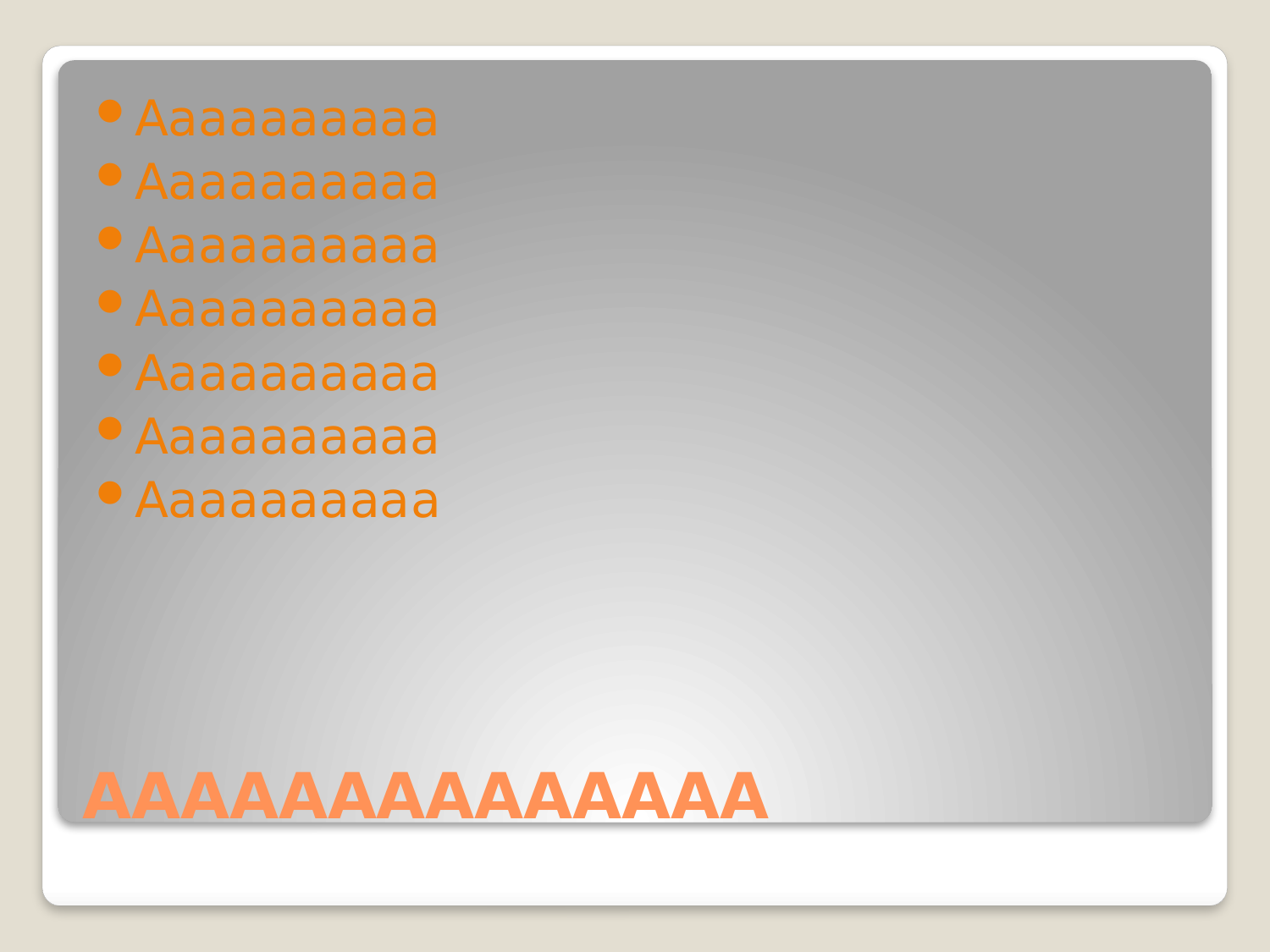

Aaaaaaaaaa
Aaaaaaaaaa
Aaaaaaaaaa
Aaaaaaaaaa
Aaaaaaaaaa
Aaaaaaaaaa
Aaaaaaaaaа

# AAAAAAAAAAAAAA